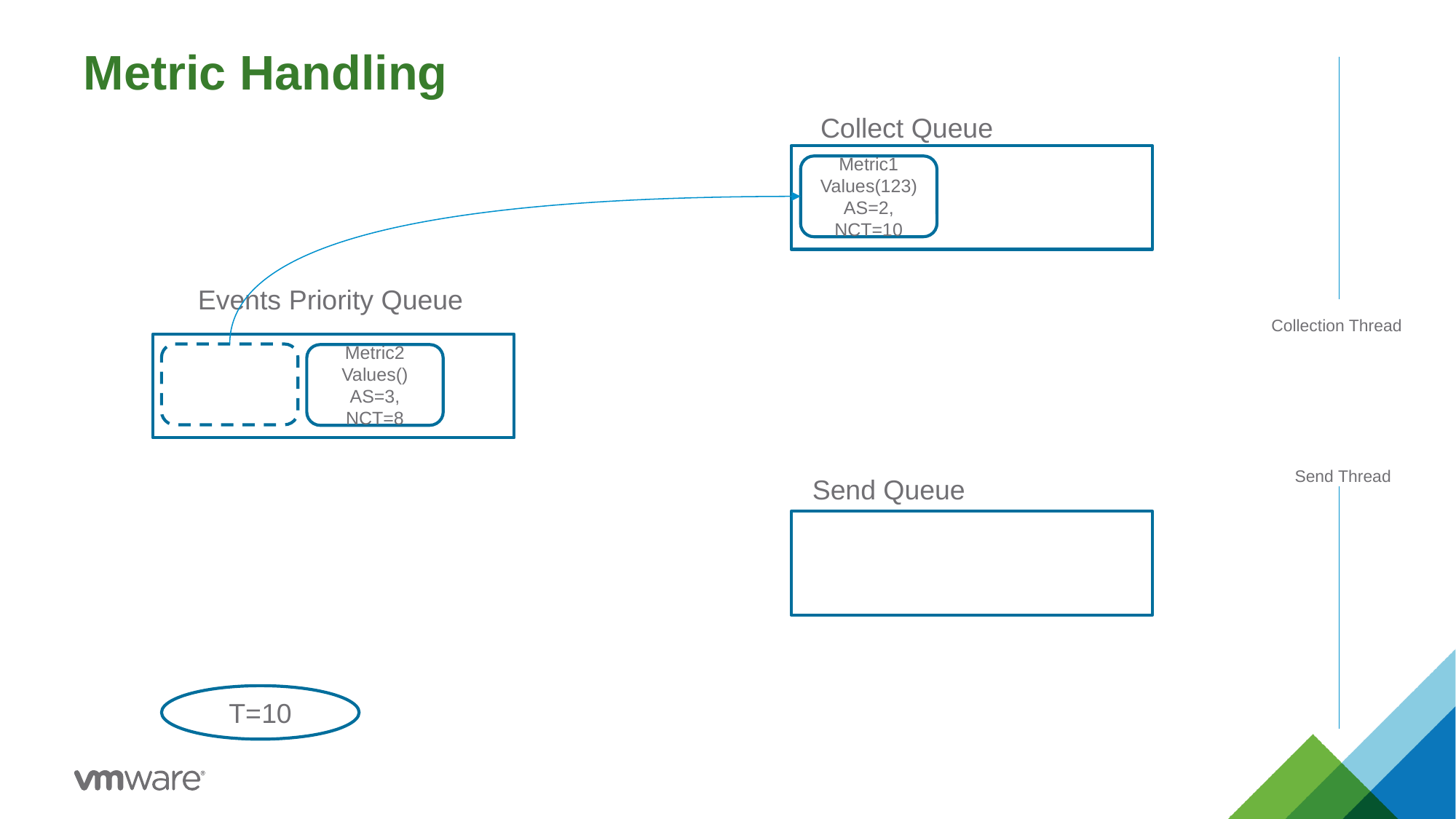

# Metric Handling
Collect Queue

Metric1
Values(123)
AS=2, NCT=10
Events Priority Queue
Collection Thread

Metric2
Values()
AS=3, NCT=8
Send Thread
Send Queue

T=10